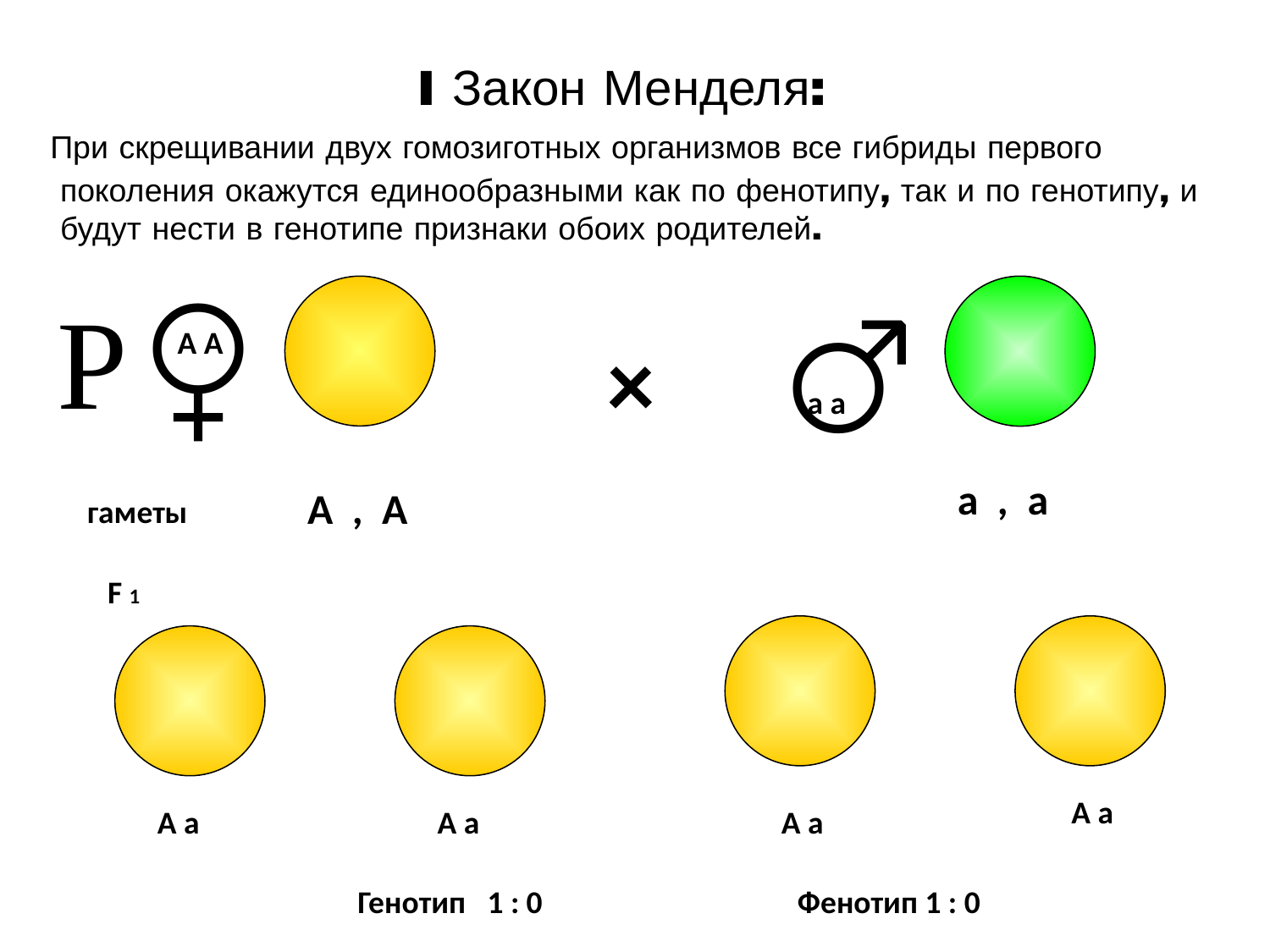

# I Закон Менделя:
  При скрещивании двух гомозиготных организмов все гибриды первого поколения окажутся единообразными как по фенотипу, так и по генотипу, и будут нести в генотипе признаки обоих родителей.
♀
Р

♂

А А
×
а а
а  ,  а
А  ,  А
гаметы
F 1

А а
А а
А а
А а
Генотип   1 : 0
Фенотип 1 : 0